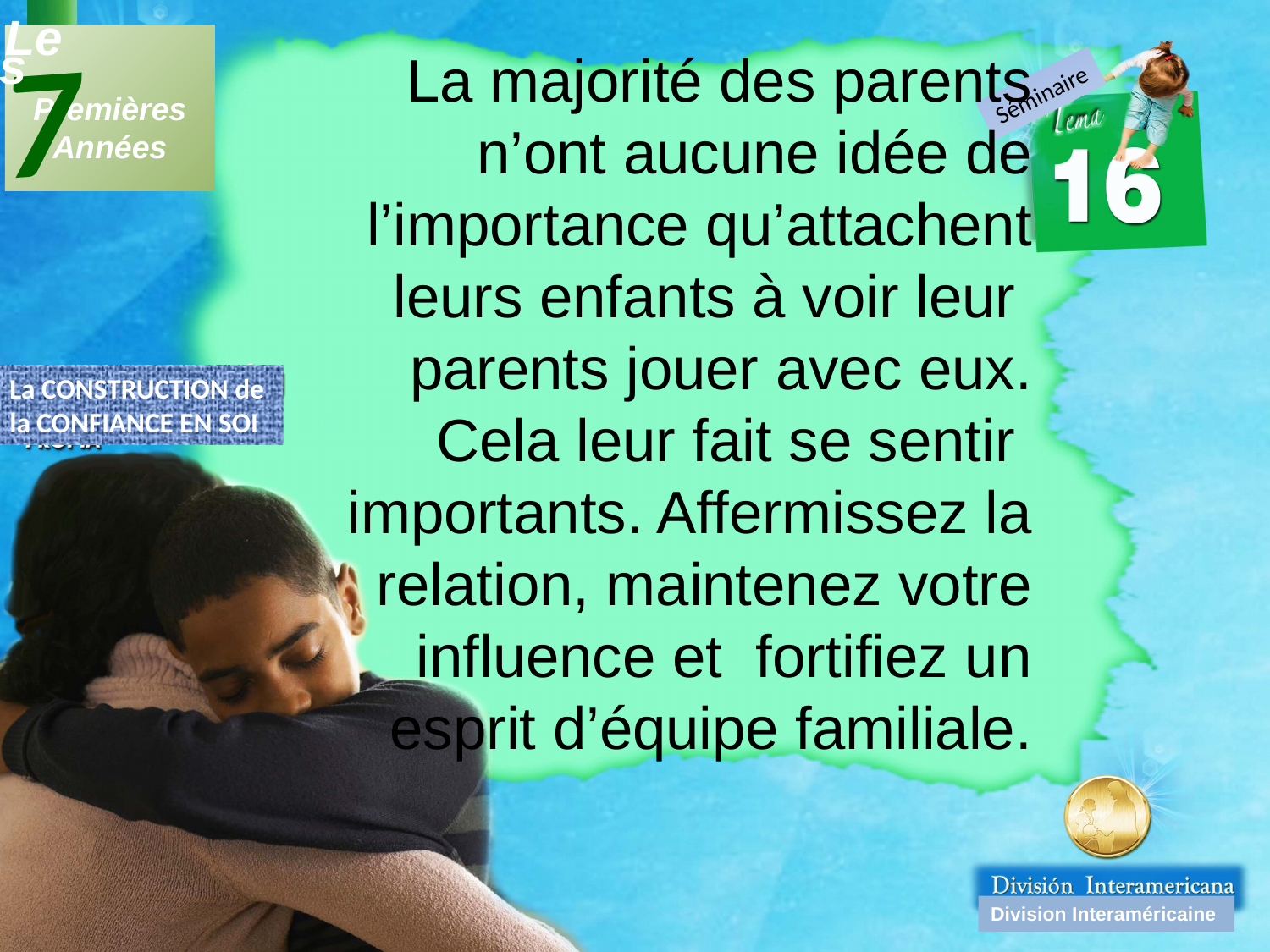

7
Les
         Premières
Années
La majorité des parents n’ont aucune idée de l’importance qu’attachent leurs enfants à voir leur  parents jouer avec eux. Cela leur fait se sentir  importants. Affermissez la relation, maintenez votre influence et  fortifiez un esprit d’équipe familiale.
Séminaire
La CONSTRUCTION de
la CONFIANCE EN SOI
Division Interaméricaine